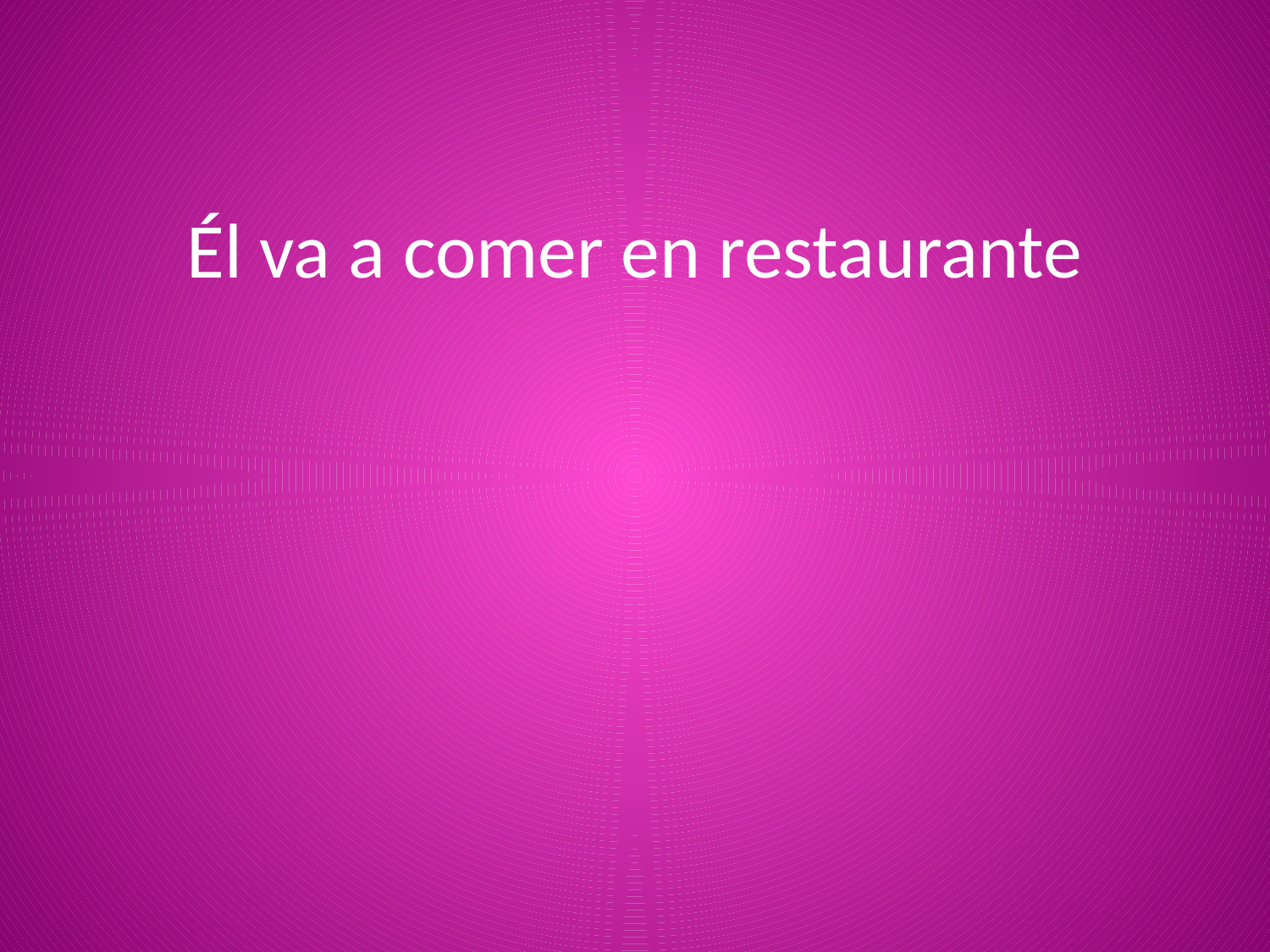

# Él va a comer en restaurante